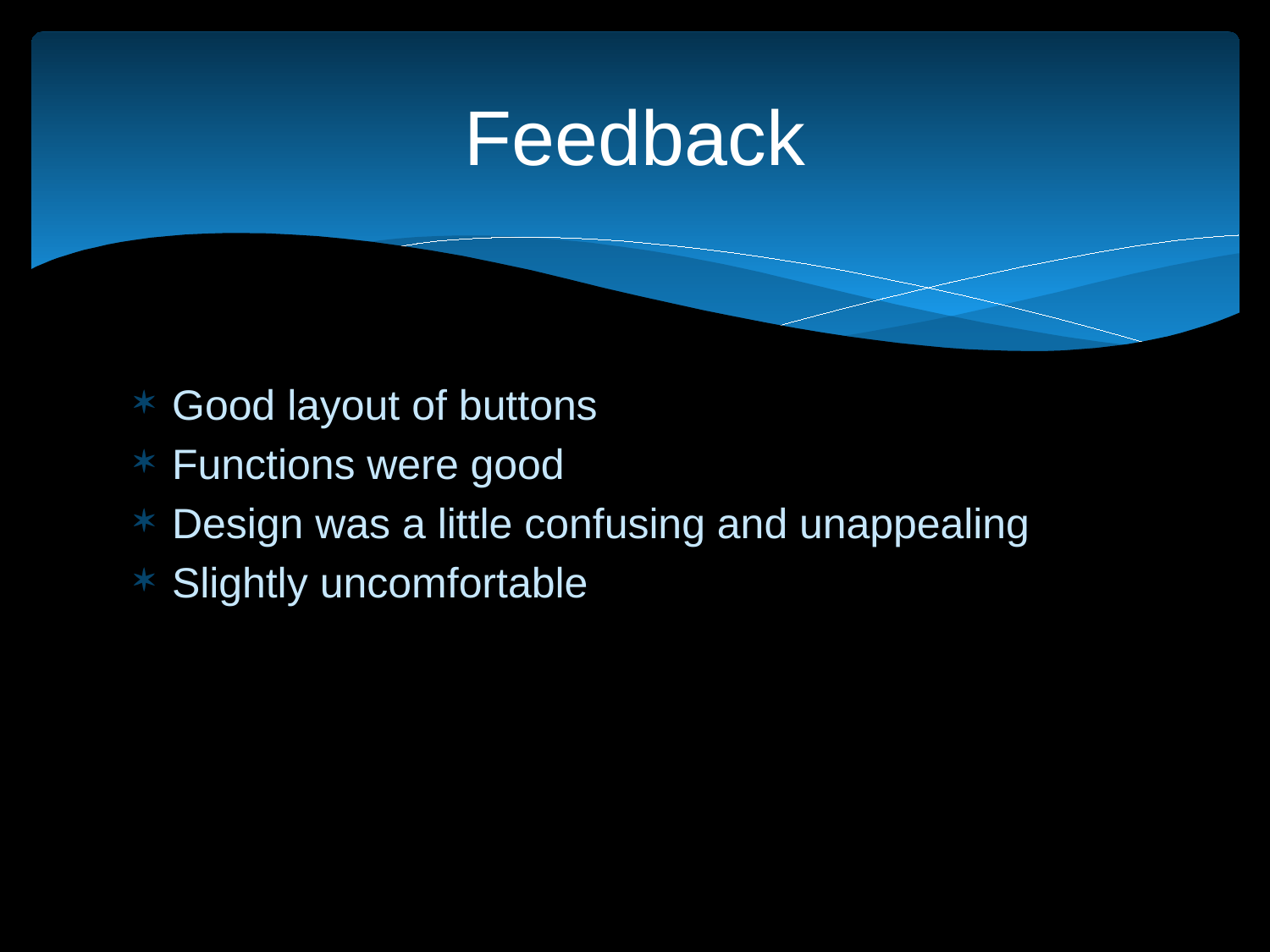

# Feedback
Good layout of buttons
Functions were good
Design was a little confusing and unappealing
Slightly uncomfortable